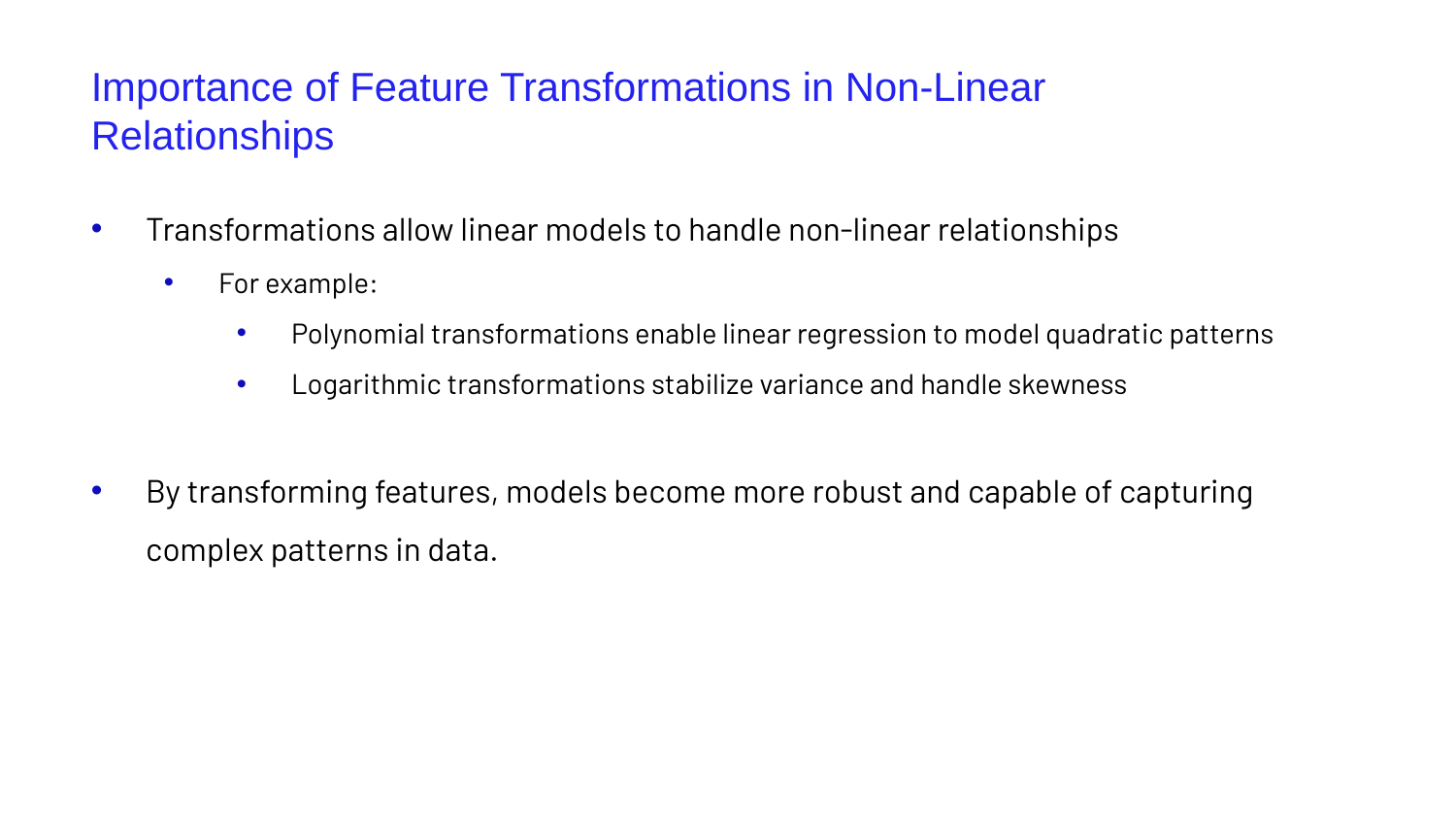

Importance of Feature Transformations in Non-Linear Relationships
Transformations allow linear models to handle non-linear relationships
For example:
Polynomial transformations enable linear regression to model quadratic patterns
Logarithmic transformations stabilize variance and handle skewness

By transforming features, models become more robust and capable of capturing complex patterns in data.